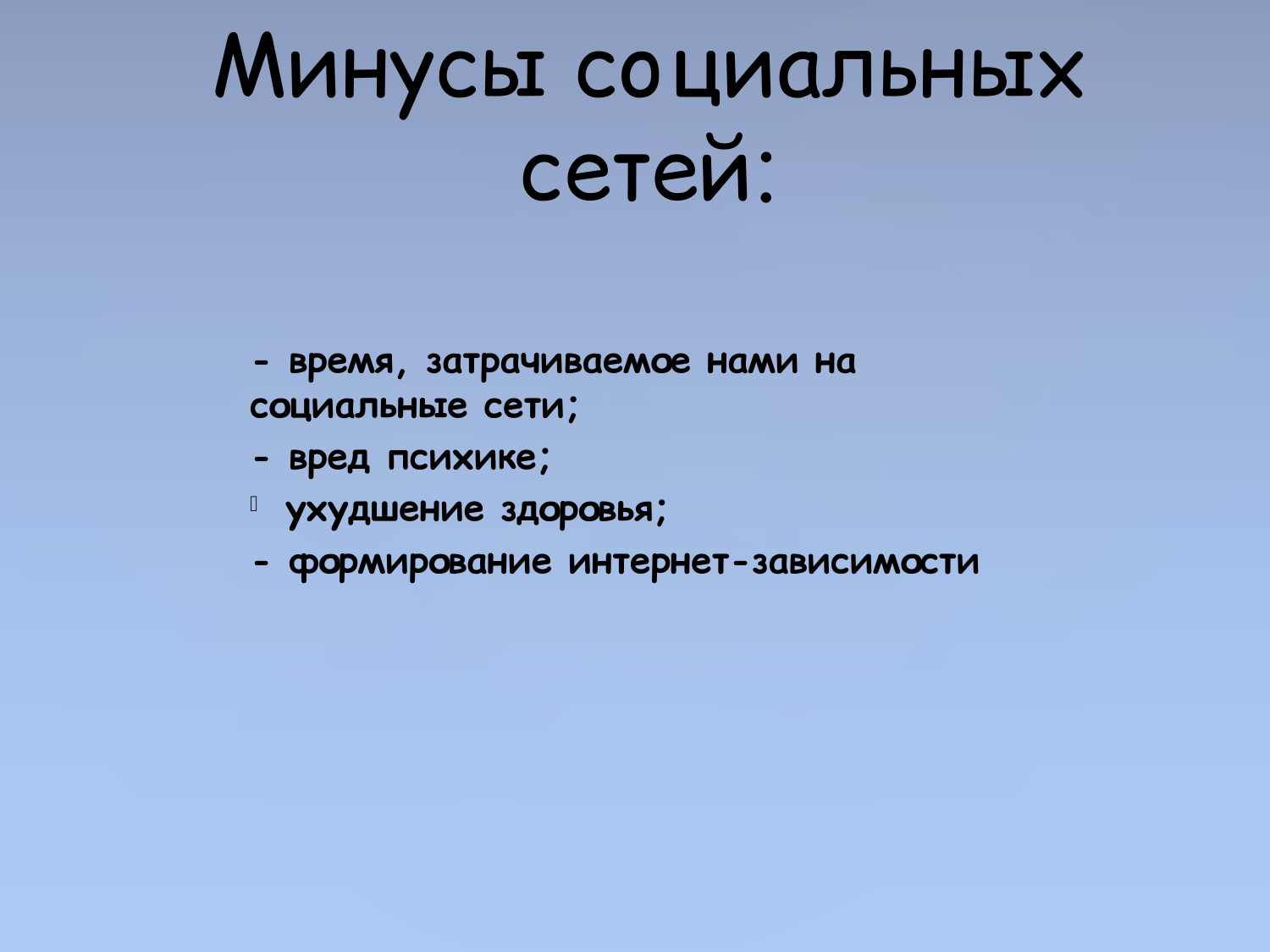

# Минусы социальных сетей:
- время, затрачиваемое нами на социальные сети;
- вред психике;
ухудшение здоровья;
- формирование интернет-зависимости